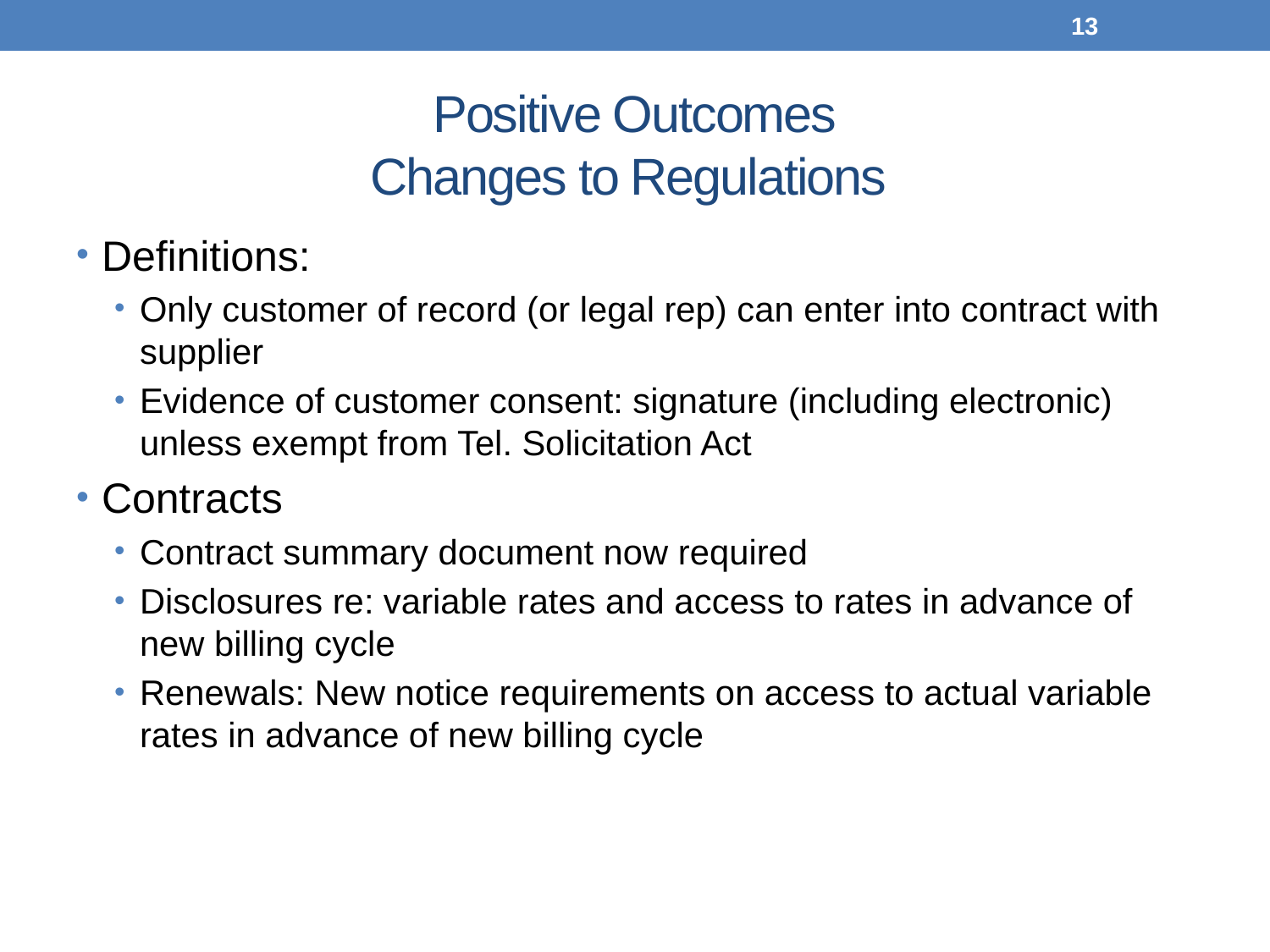

13
# Positive Outcomes Changes to Regulations
Definitions:
Only customer of record (or legal rep) can enter into contract with supplier
Evidence of customer consent: signature (including electronic) unless exempt from Tel. Solicitation Act
Contracts
Contract summary document now required
Disclosures re: variable rates and access to rates in advance of new billing cycle
Renewals: New notice requirements on access to actual variable rates in advance of new billing cycle